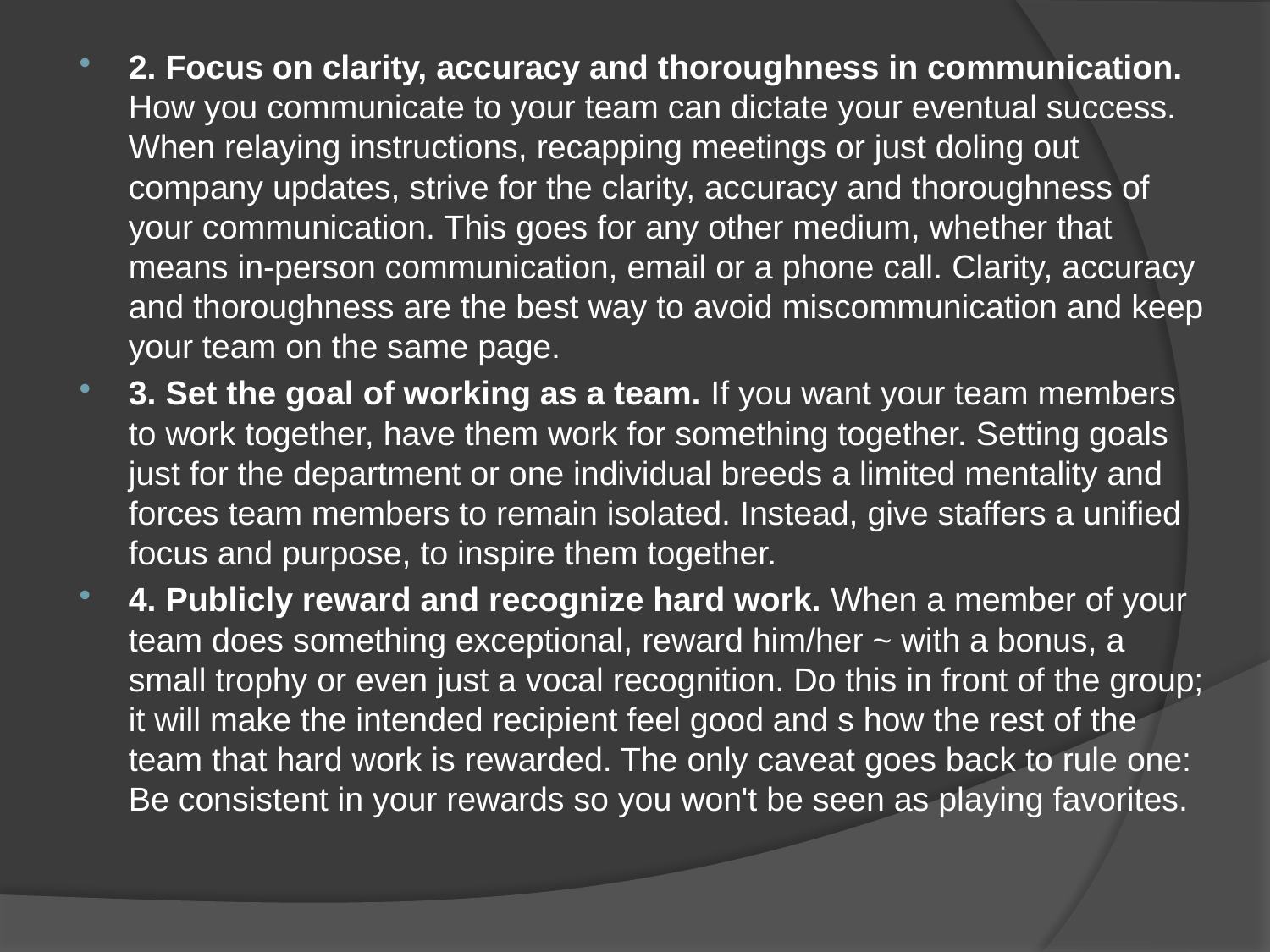

2. Focus on clarity, accuracy and thoroughness in communication. How you communicate to your team can dictate your eventual success. When relaying instructions, recapping meetings or just doling out company updates, strive for the clarity, accuracy and thoroughness of your communication. This goes for any other medium, whether that means in-person communication, email or a phone call. Clarity, accuracy and thoroughness are the best way to avoid miscommunication and keep your team on the same page.
3. Set the goal of working as a team. If you want your team members to work together, have them work for something together. Setting goals just for the department or one individual breeds a limited mentality and forces team members to remain isolated. Instead, give staffers a unified focus and purpose, to inspire them together.
4. Publicly reward and recognize hard work. When a member of your team does something exceptional, reward him/her ~ with a bonus, a small trophy or even just a vocal recognition. Do this in front of the group; it will make the intended recipient feel good and s how the rest of the team that hard work is rewarded. The only caveat goes back to rule one: Be consistent in your rewards so you won't be seen as playing favorites.